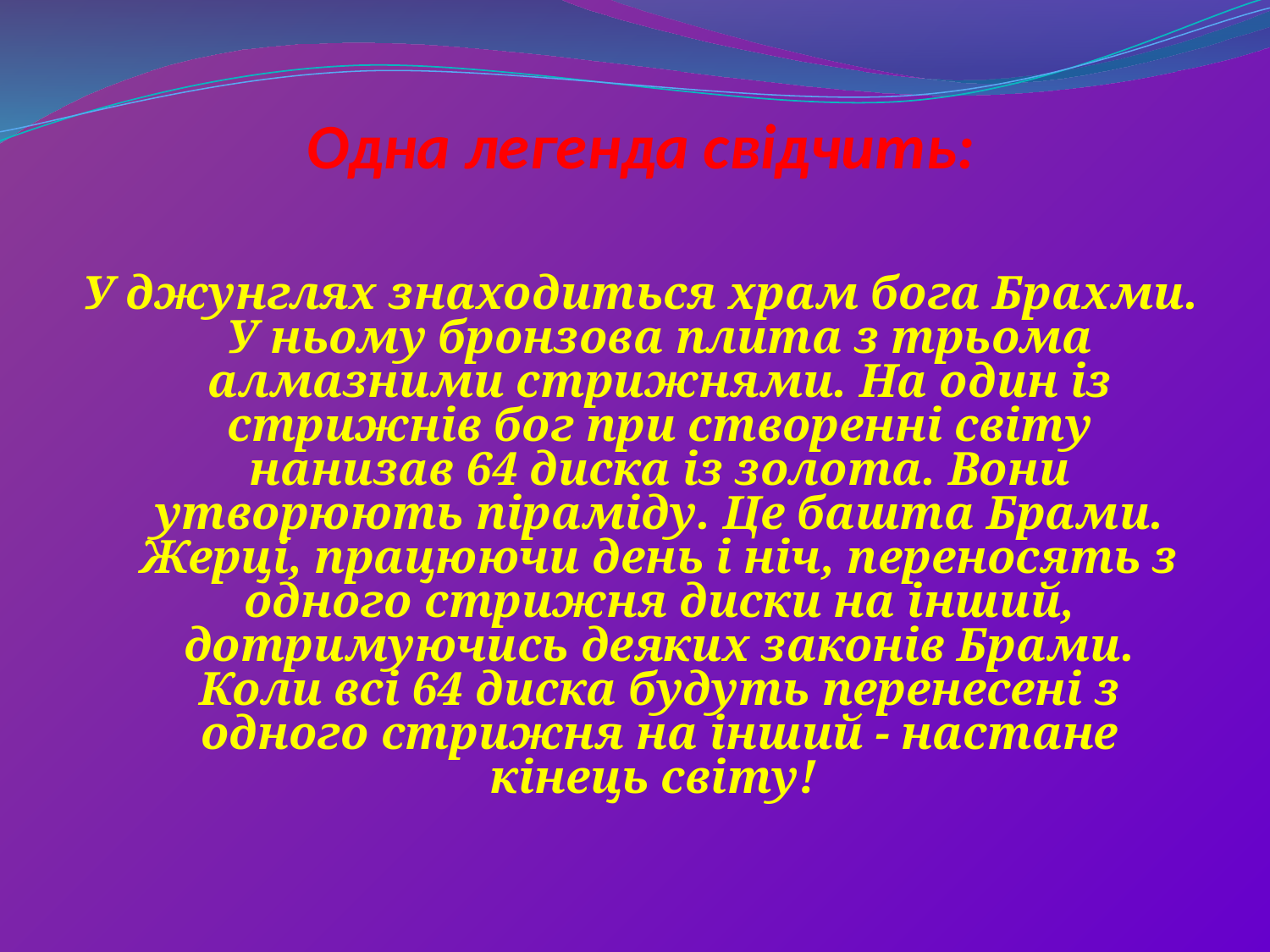

# Одна легенда свідчить:
У джунглях знаходиться храм бога Брахми.
У ньому бронзова плита з трьома алмазними стрижнями. На один із стрижнів бог при створенні світу нанизав 64 диска із золота. Вони утворюють піраміду. Це башта Брами. Жерці, працюючи день і ніч, переносять з одного стрижня диски на інший, дотримуючись деяких законів Брами.
Коли всі 64 диска будуть перенесені з одного стрижня на інший - настане кінець світу!